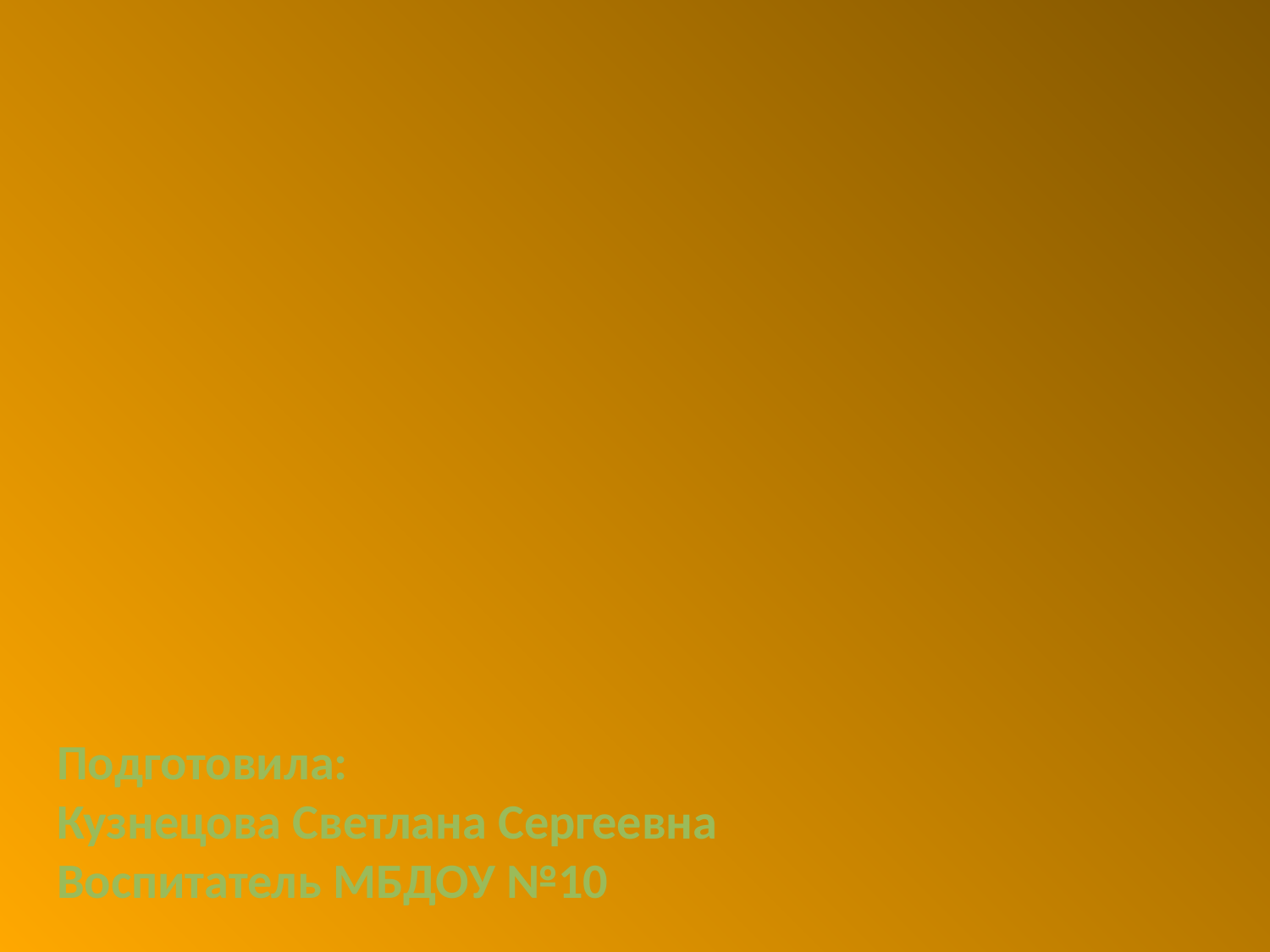

Подготовила:
Кузнецова Светлана Сергеевна
Воспитатель МБДОУ №10